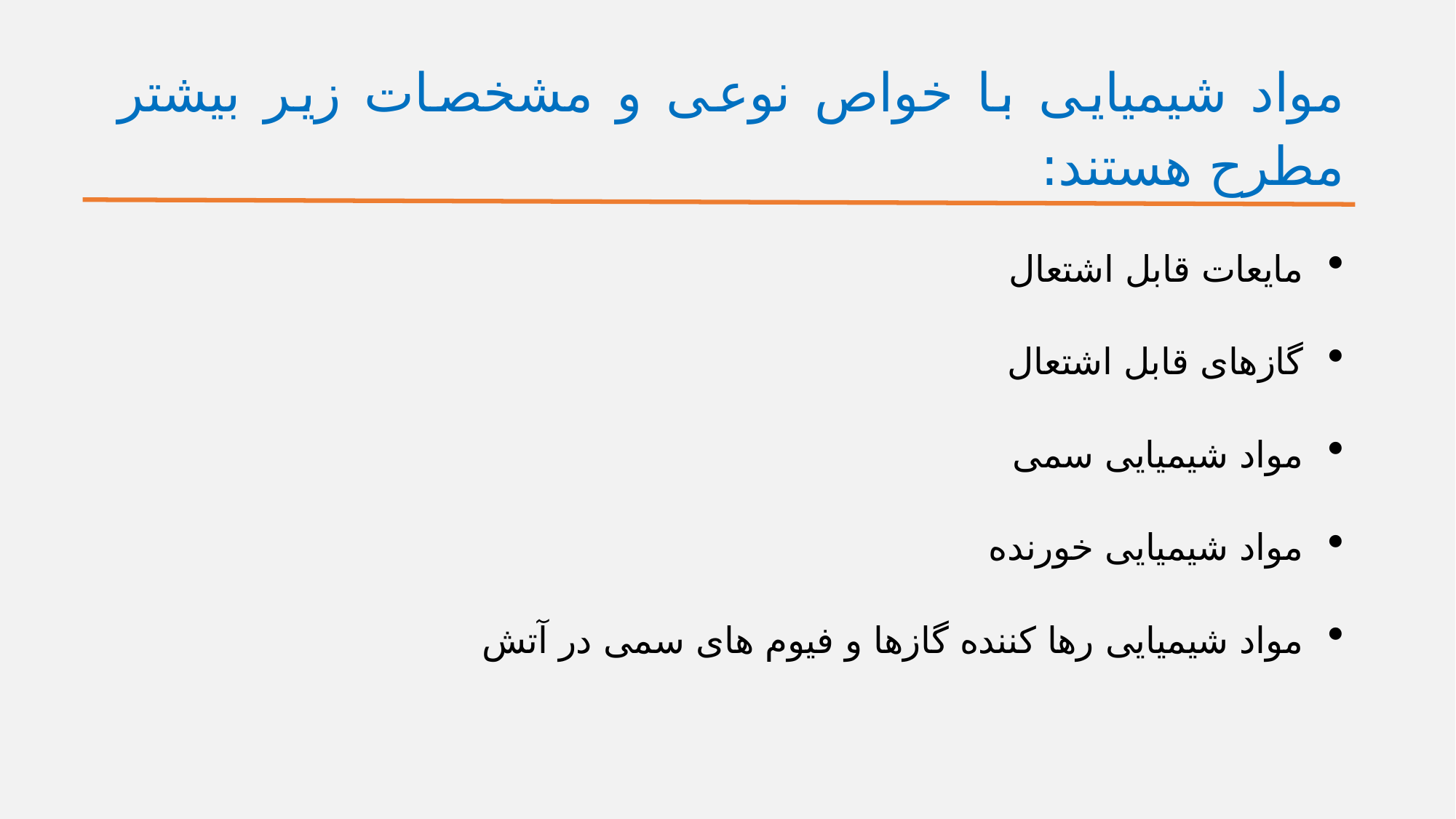

# مواد شیمیایی با خواص نوعی و مشخصات زیر بیشتر مطرح هستند:
مایعات قابل اشتعال
گازهای قابل اشتعال
مواد شیمیایی سمی
مواد شیمیایی خورنده
مواد شیمیایی رها کننده گازها و فیوم های سمی در آتش